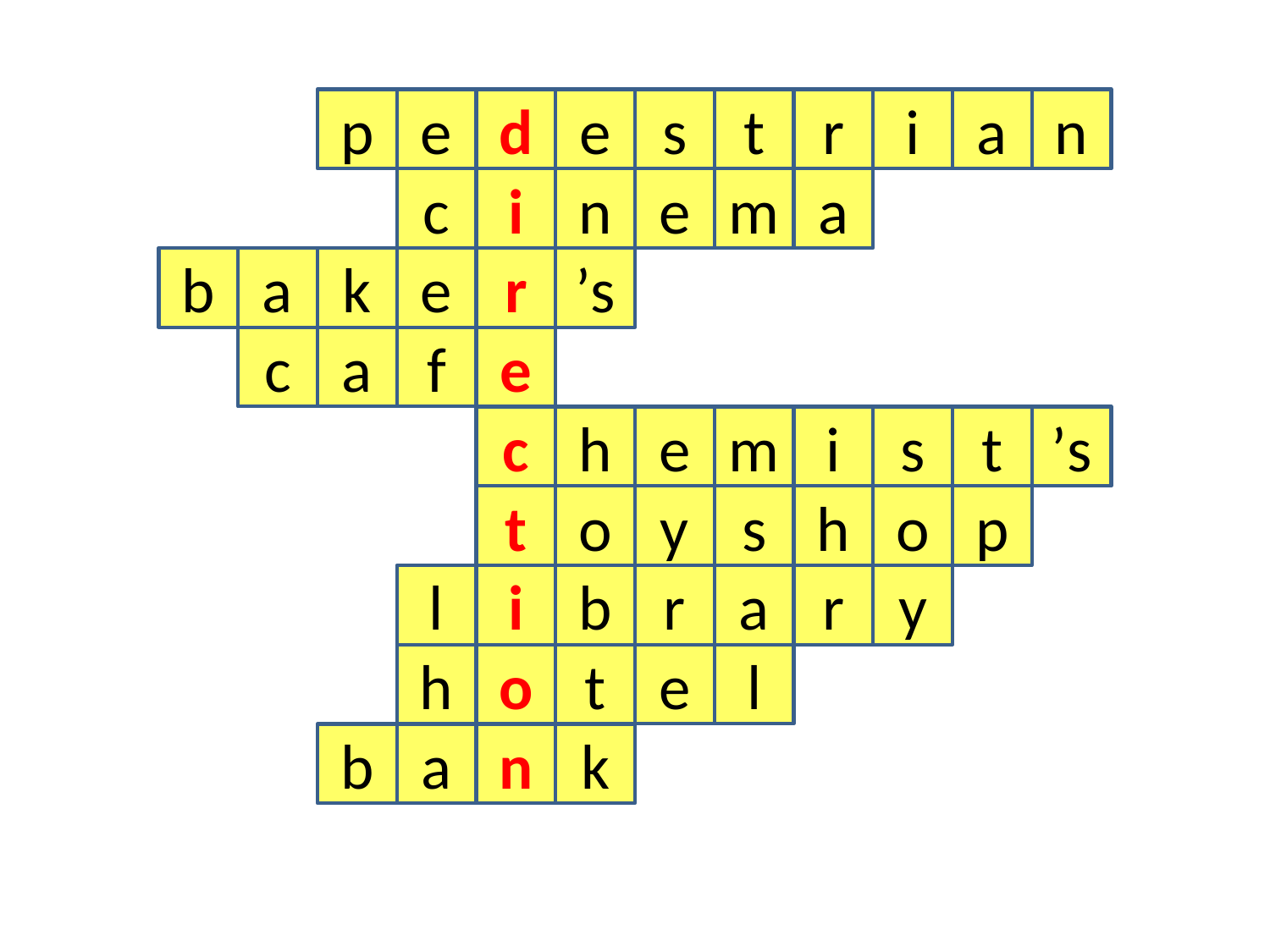

p
e
d
e
s
t
r
i
a
n
c
i
n
e
m
a
b
a
k
e
r
’s
c
a
f
e
c
h
e
m
i
s
t
’s
t
o
y
s
h
o
p
l
i
b
r
a
r
y
h
o
t
e
l
b
a
n
k